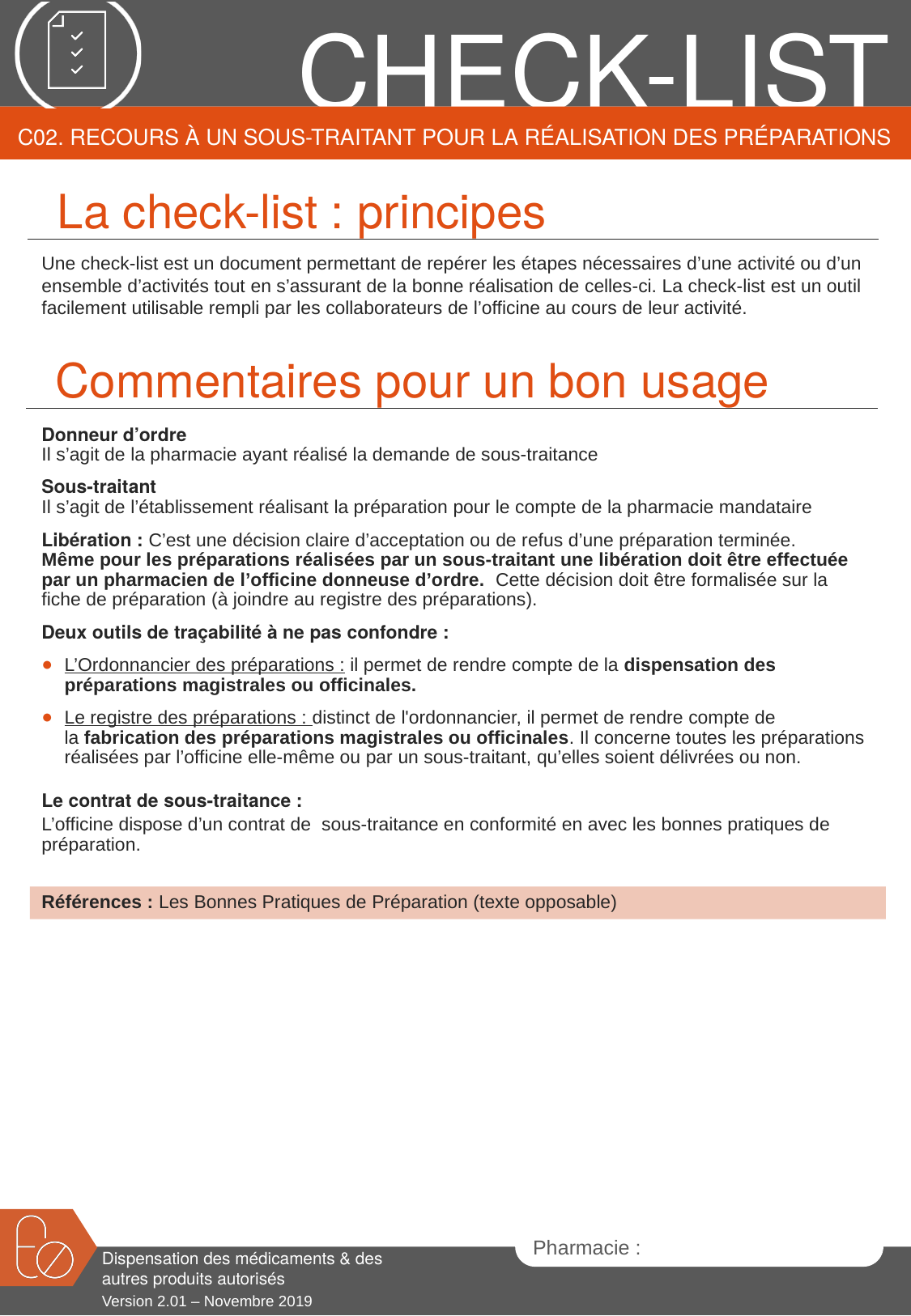

# C02. recours à un sous-traitant pour la réalisation des préparations
Donneur d’ordre
Il s’agit de la pharmacie ayant réalisé la demande de sous-traitance
Sous-traitant
Il s’agit de l’établissement réalisant la préparation pour le compte de la pharmacie mandataire
Libération : C’est une décision claire d’acceptation ou de refus d’une préparation terminée.
Même pour les préparations réalisées par un sous-traitant une libération doit être effectuée par un pharmacien de l’officine donneuse d’ordre.  Cette décision doit être formalisée sur la fiche de préparation (à joindre au registre des préparations).
Deux outils de traçabilité à ne pas confondre :
L’Ordonnancier des préparations : il permet de rendre compte de la dispensation des préparations magistrales ou officinales.
Le registre des préparations : distinct de l'ordonnancier, il permet de rendre compte de la fabrication des préparations magistrales ou officinales. Il concerne toutes les préparations réalisées par l’officine elle-même ou par un sous-traitant, qu’elles soient délivrées ou non.

Le contrat de sous-traitance :
L’officine dispose d’un contrat de  sous-traitance en conformité en avec les bonnes pratiques de préparation.

Références : Les Bonnes Pratiques de Préparation (texte opposable)